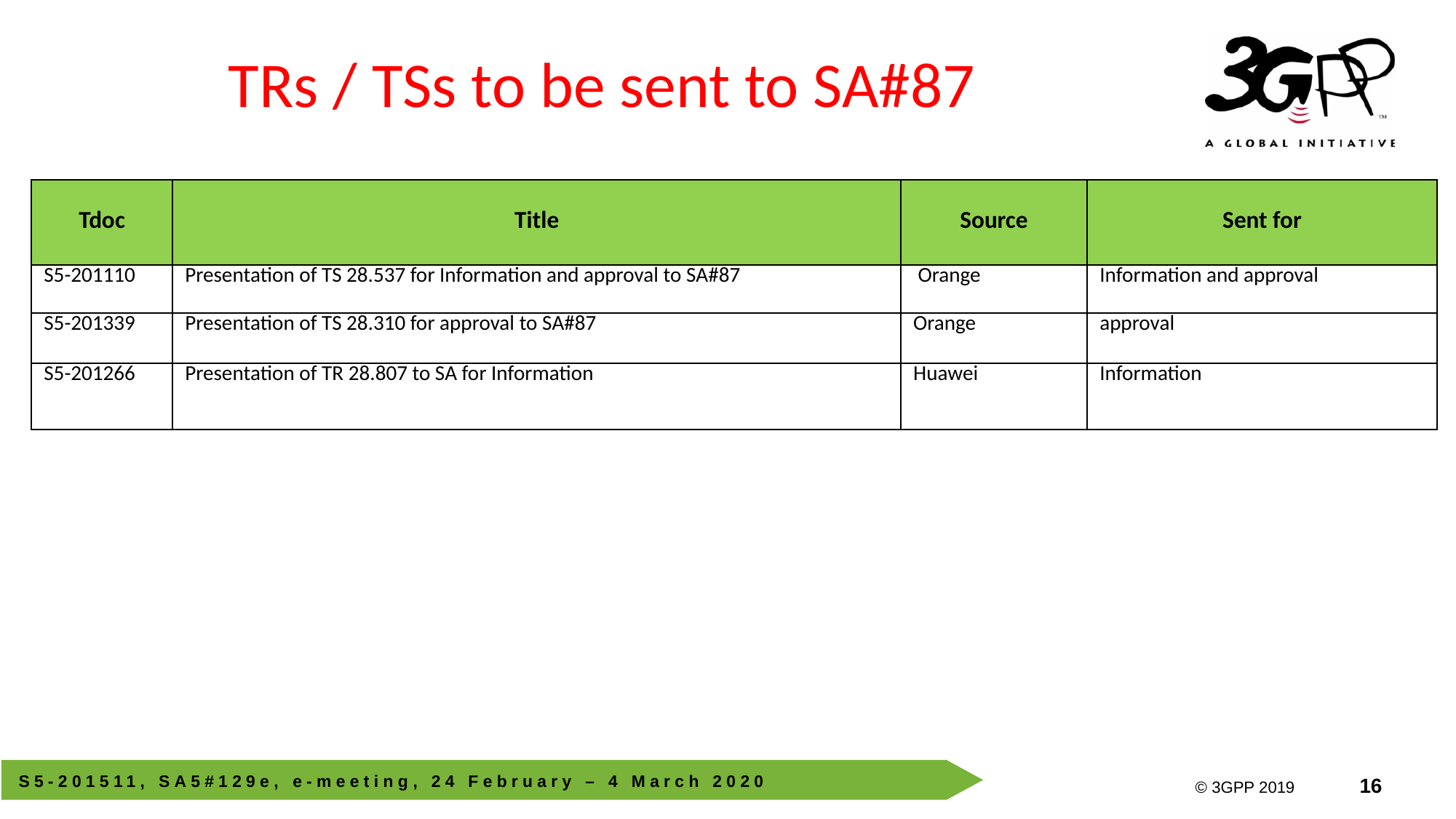

# TRs / TSs to be sent to SA#87
| Tdoc | Title | Source | Sent for |
| --- | --- | --- | --- |
| S5-201110 | Presentation of TS 28.537 for Information and approval to SA#87 | Orange | Information and approval |
| S5-201339 | Presentation of TS 28.310 for approval to SA#87 | Orange | approval |
| S5-201266 | Presentation of TR 28.807 to SA for Information | Huawei | Information |